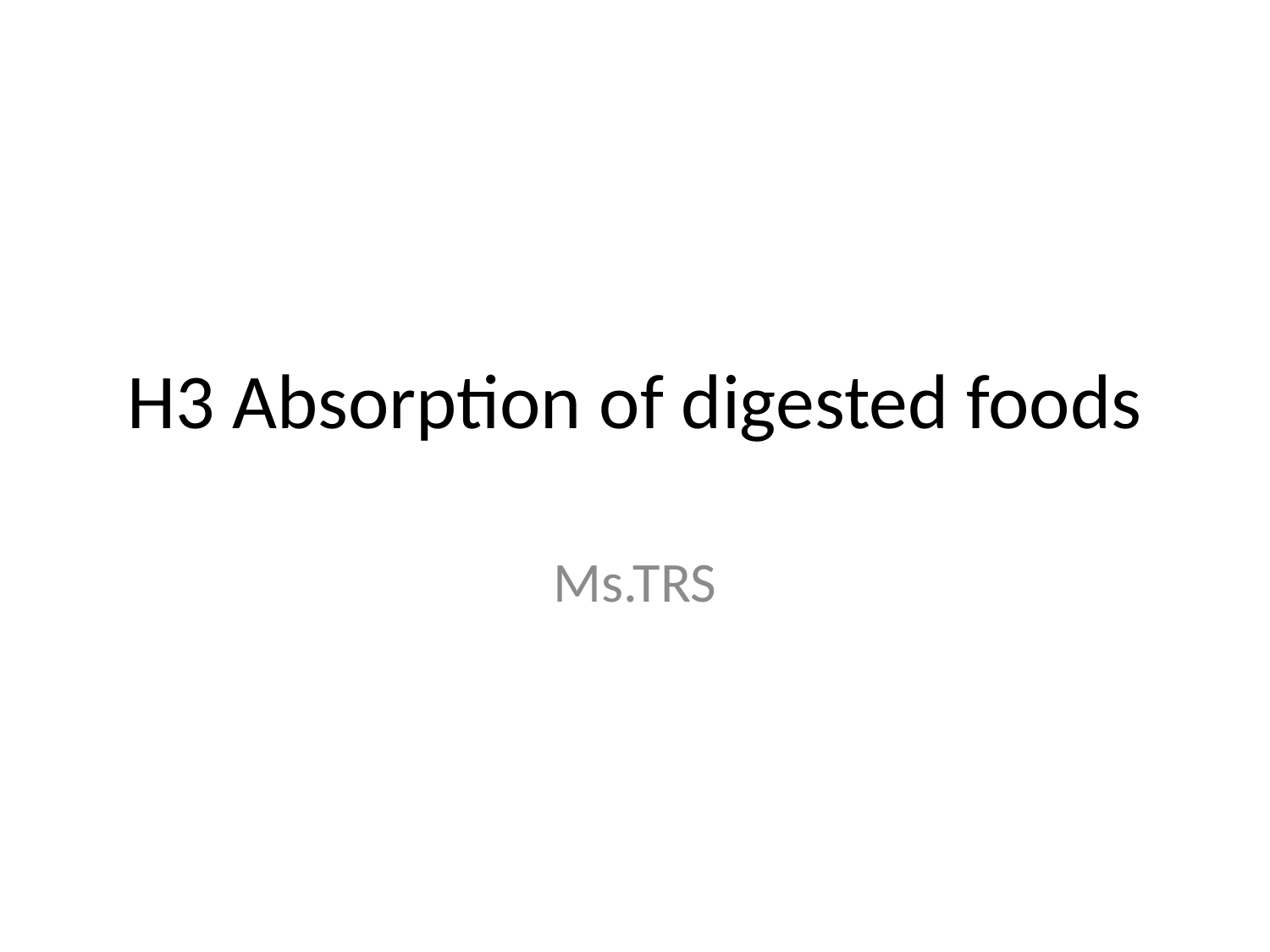

# H3 Absorption of digested foods
Ms.TRS